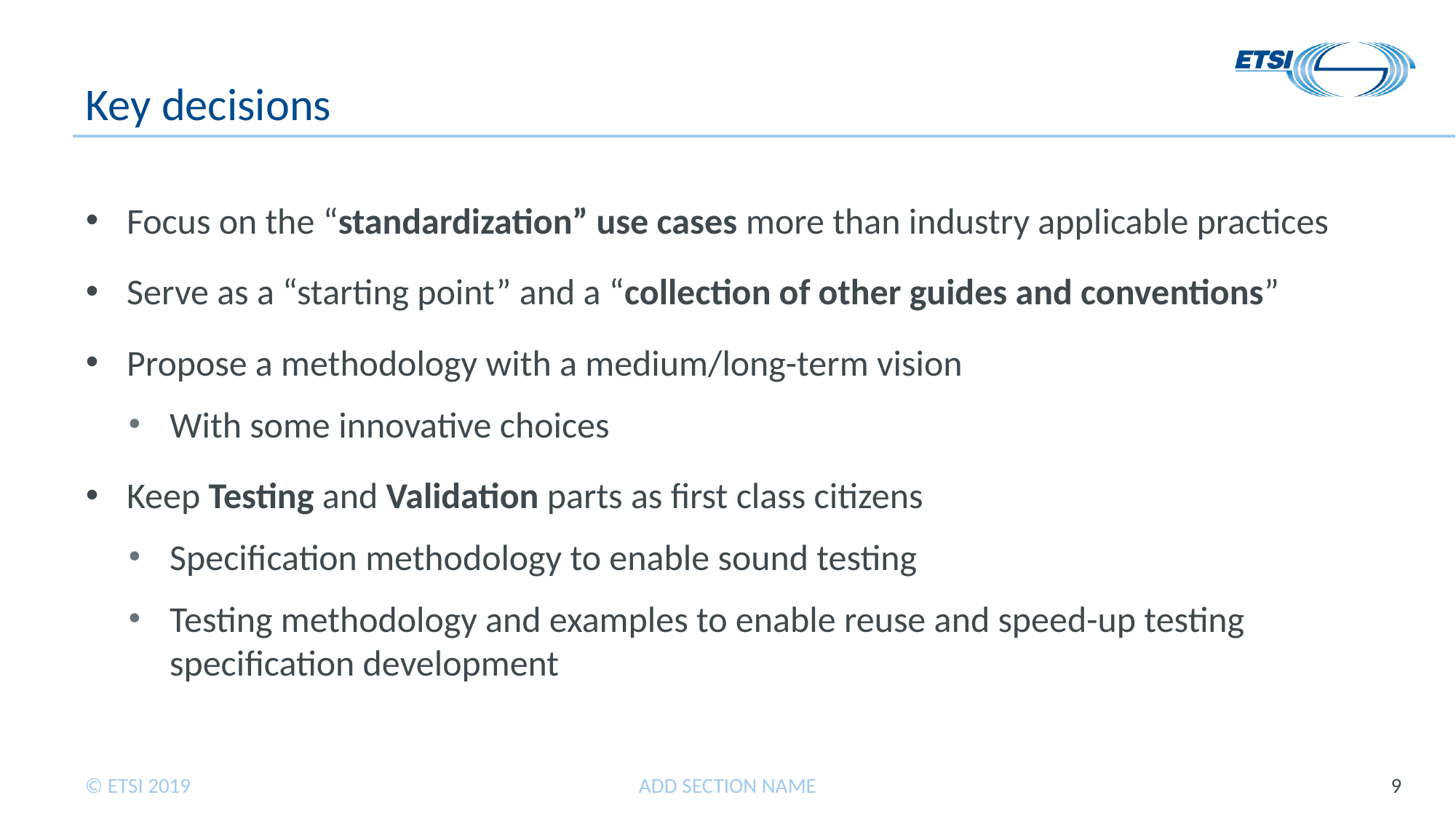

# Key decisions
Focus on the “standardization” use cases more than industry applicable practices
Serve as a “starting point” and a “collection of other guides and conventions”
Propose a methodology with a medium/long-term vision
With some innovative choices
Keep Testing and Validation parts as first class citizens
Specification methodology to enable sound testing
Testing methodology and examples to enable reuse and speed-up testing specification development
ADD SECTION NAME